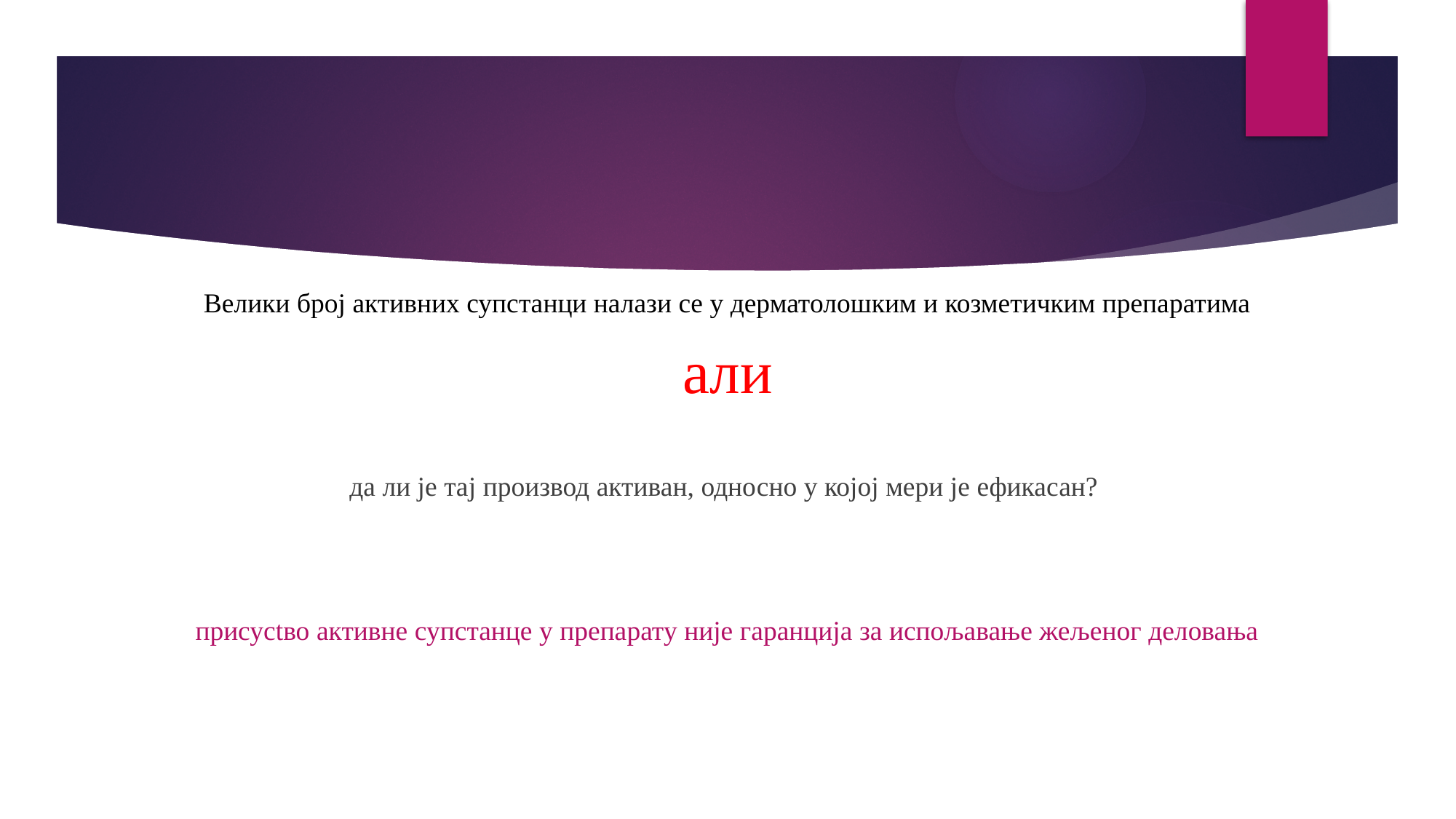

Велики број активних супстанци налази се у дерматолошким и козметичким препаратима
 али

да ли је тај производ активан, односно у којој мери је ефикасан?

присусtво активне супстанце у препарату није гаранција за испољавање жељеног деловања